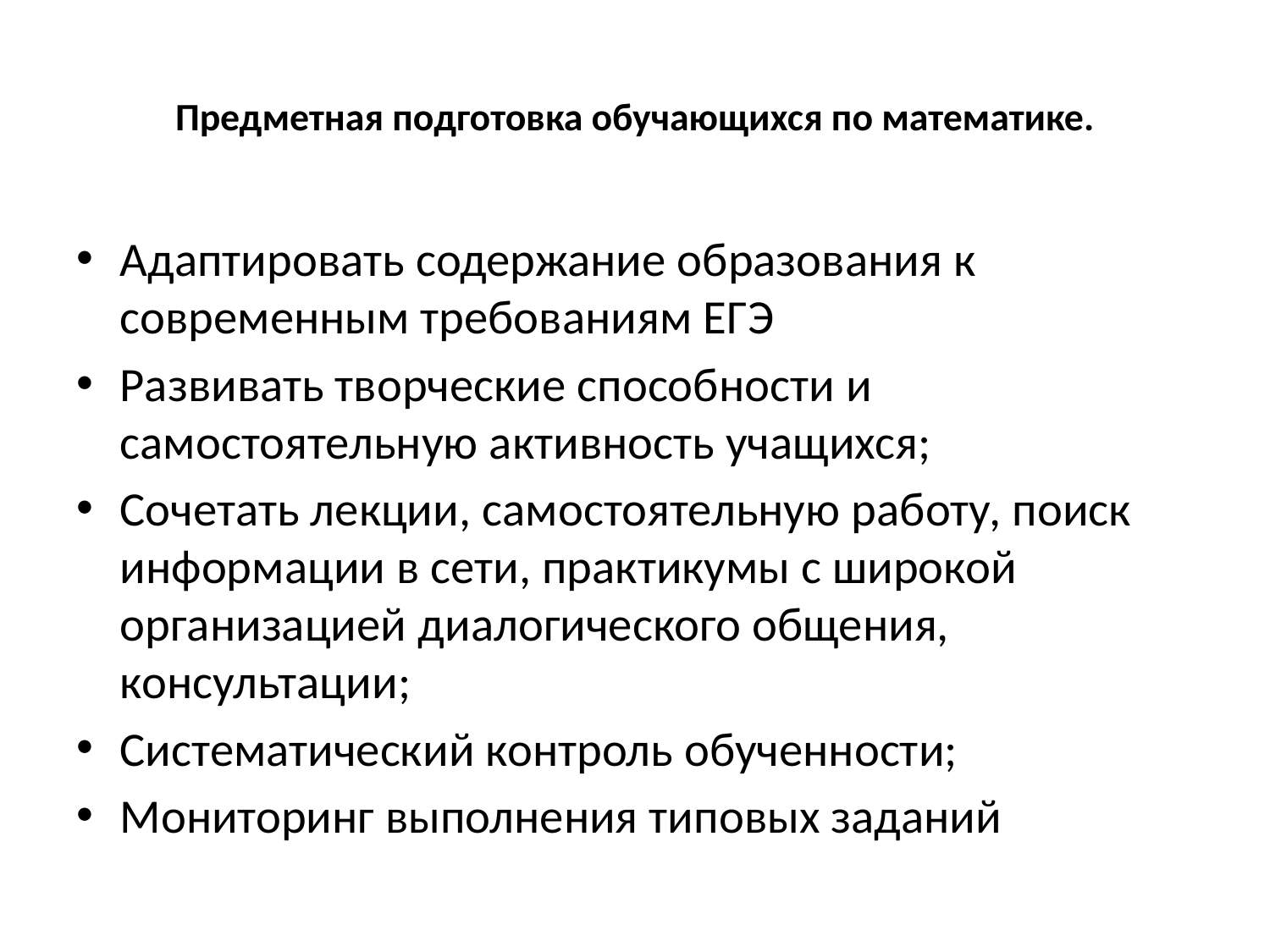

# Предметная подготовка обучающихся по математике.
Адаптировать содержание образования к современным требованиям ЕГЭ
Развивать творческие способности и самостоятельную активность учащихся;
Сочетать лекции, самостоятельную работу, поиск информации в сети, практикумы с широкой организацией диалогического общения, консультации;
Систематический контроль обученности;
Мониторинг выполнения типовых заданий